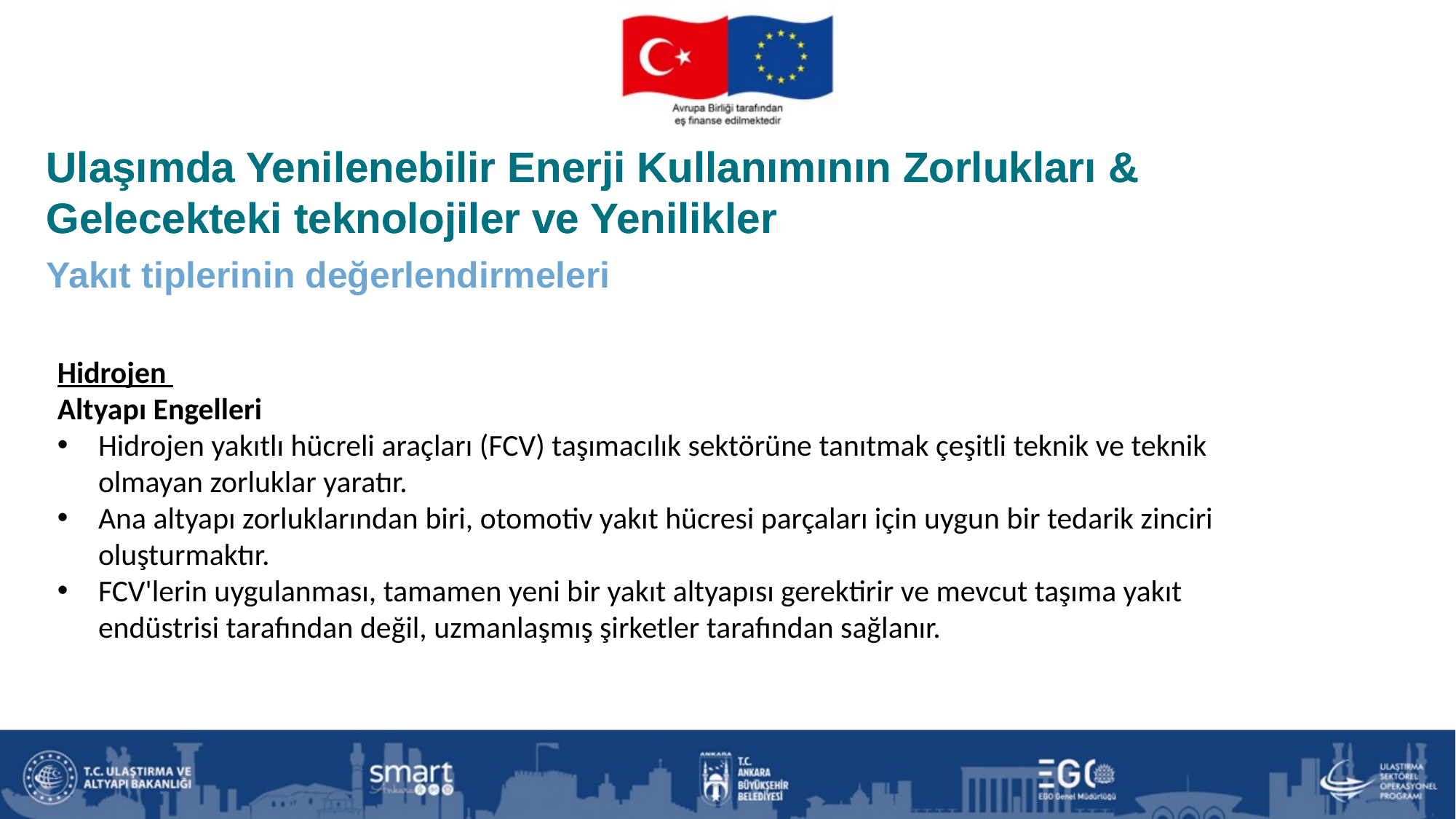

Ulaşımda Yenilenebilir Enerji Kullanımının Zorlukları & Gelecekteki teknolojiler ve Yenilikler
Yakıt tiplerinin değerlendirmeleri

Ulaşımda Yenilenebilir Enerji Kullanımının Zorlukları & Gelecekteki teknolojiler ve Yenilikler

Hidrojen
Altyapı Engelleri
Hidrojen yakıtlı hücreli araçları (FCV) taşımacılık sektörüne tanıtmak çeşitli teknik ve teknik olmayan zorluklar yaratır.
Ana altyapı zorluklarından biri, otomotiv yakıt hücresi parçaları için uygun bir tedarik zinciri oluşturmaktır.
FCV'lerin uygulanması, tamamen yeni bir yakıt altyapısı gerektirir ve mevcut taşıma yakıt endüstrisi tarafından değil, uzmanlaşmış şirketler tarafından sağlanır.